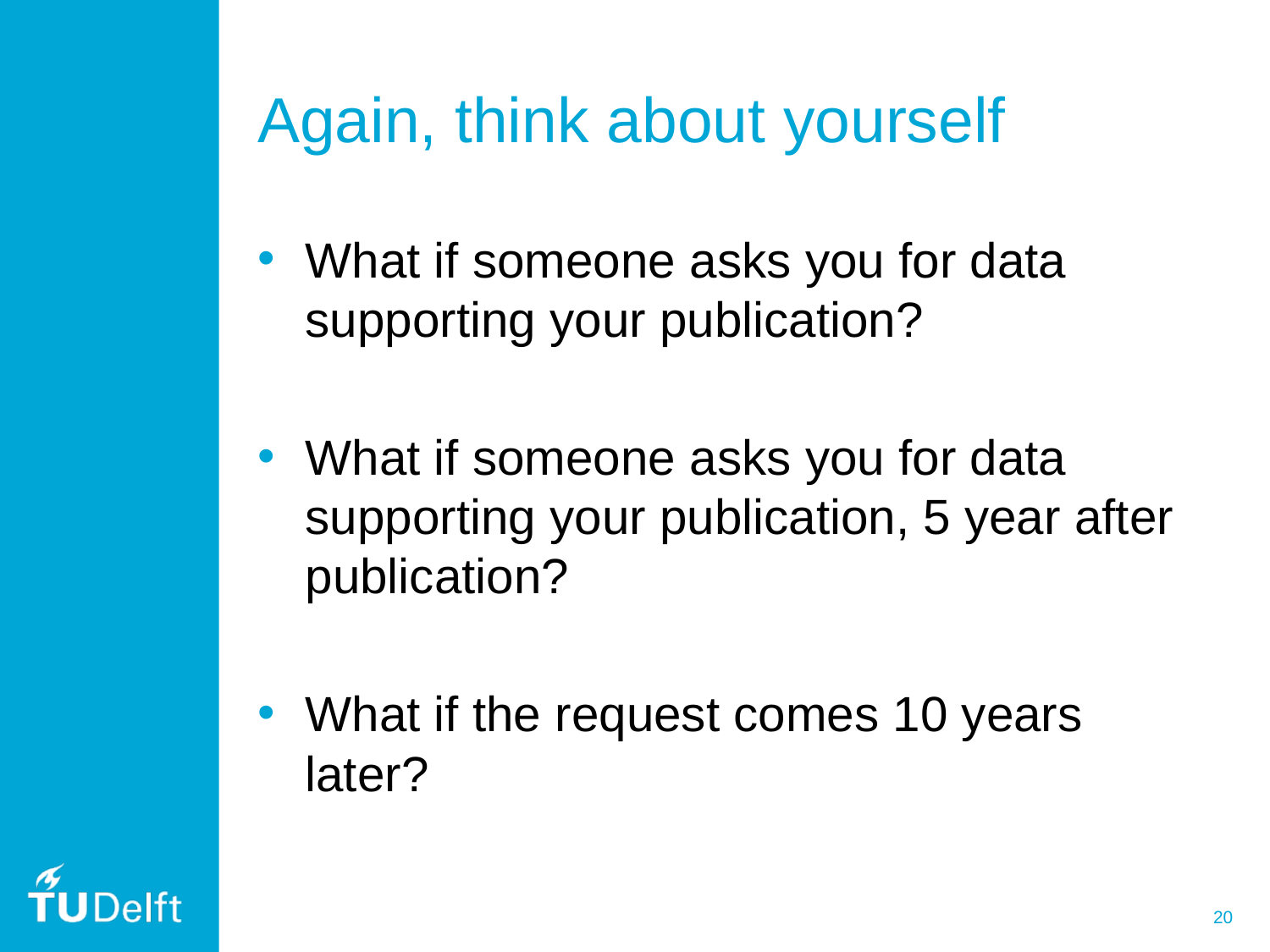

# Again, think about yourself
What if someone asks you for data supporting your publication?

What if someone asks you for data supporting your publication, 5 year after publication?

What if the request comes 10 years later?